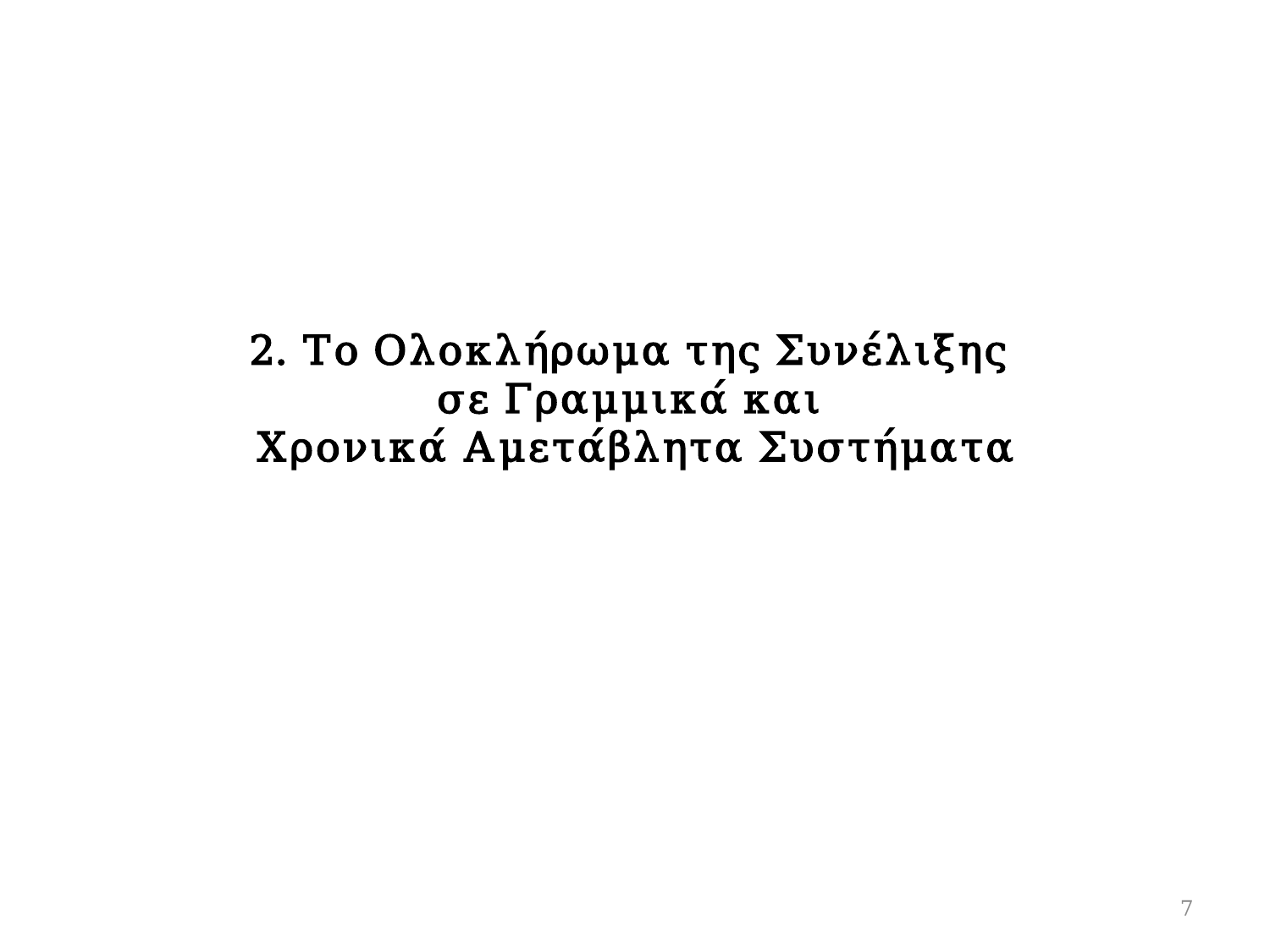

# 2. Το Ολοκλήρωμα της Συνέλιξης σε Γραμμικά και Χρονικά Αμετάβλητα Συστήματα
7